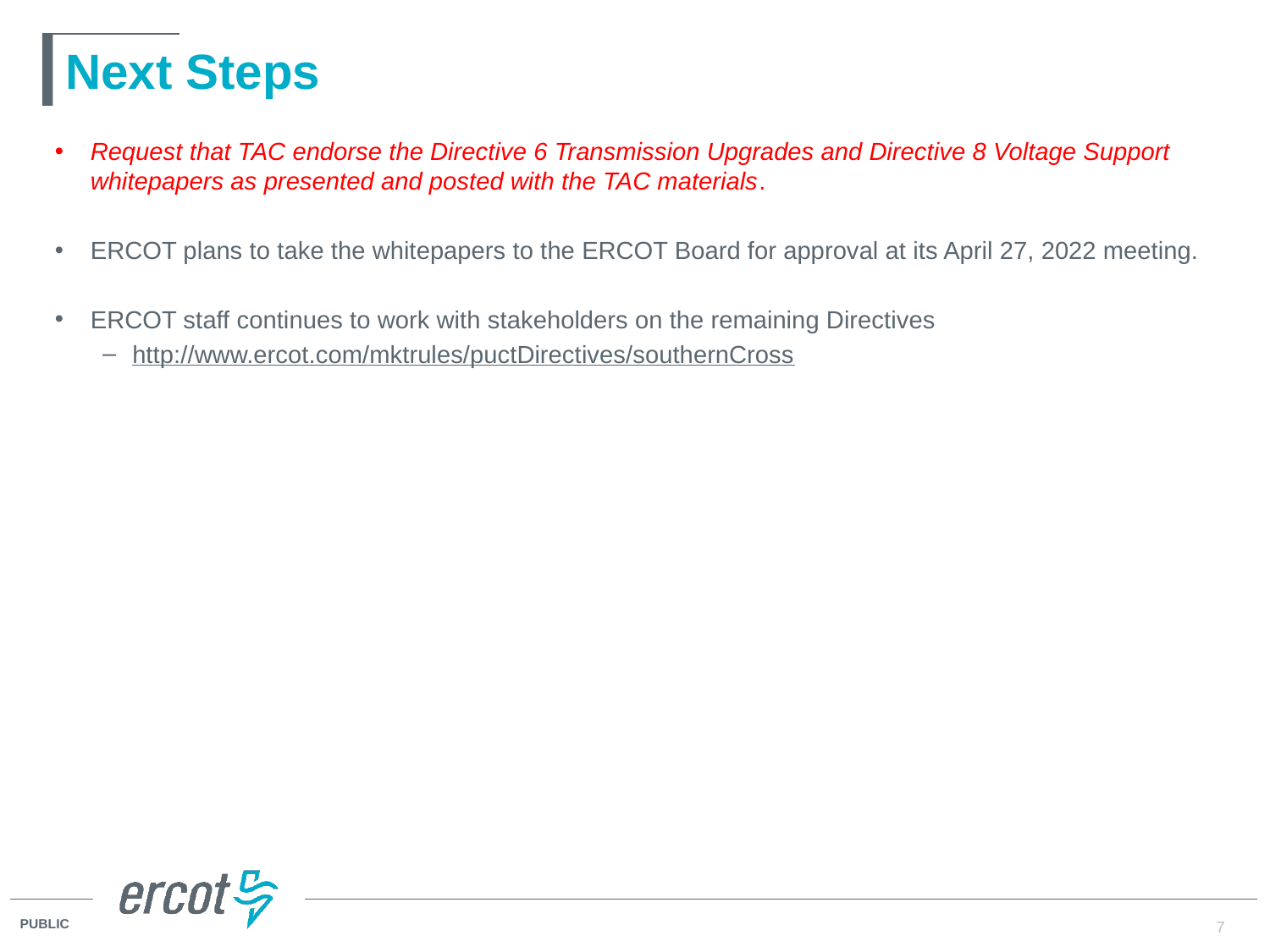

# Next Steps
Request that TAC endorse the Directive 6 Transmission Upgrades and Directive 8 Voltage Support whitepapers as presented and posted with the TAC materials.

ERCOT plans to take the whitepapers to the ERCOT Board for approval at its April 27, 2022 meeting.

ERCOT staff continues to work with stakeholders on the remaining Directives
http://www.ercot.com/mktrules/puctDirectives/southernCross

7